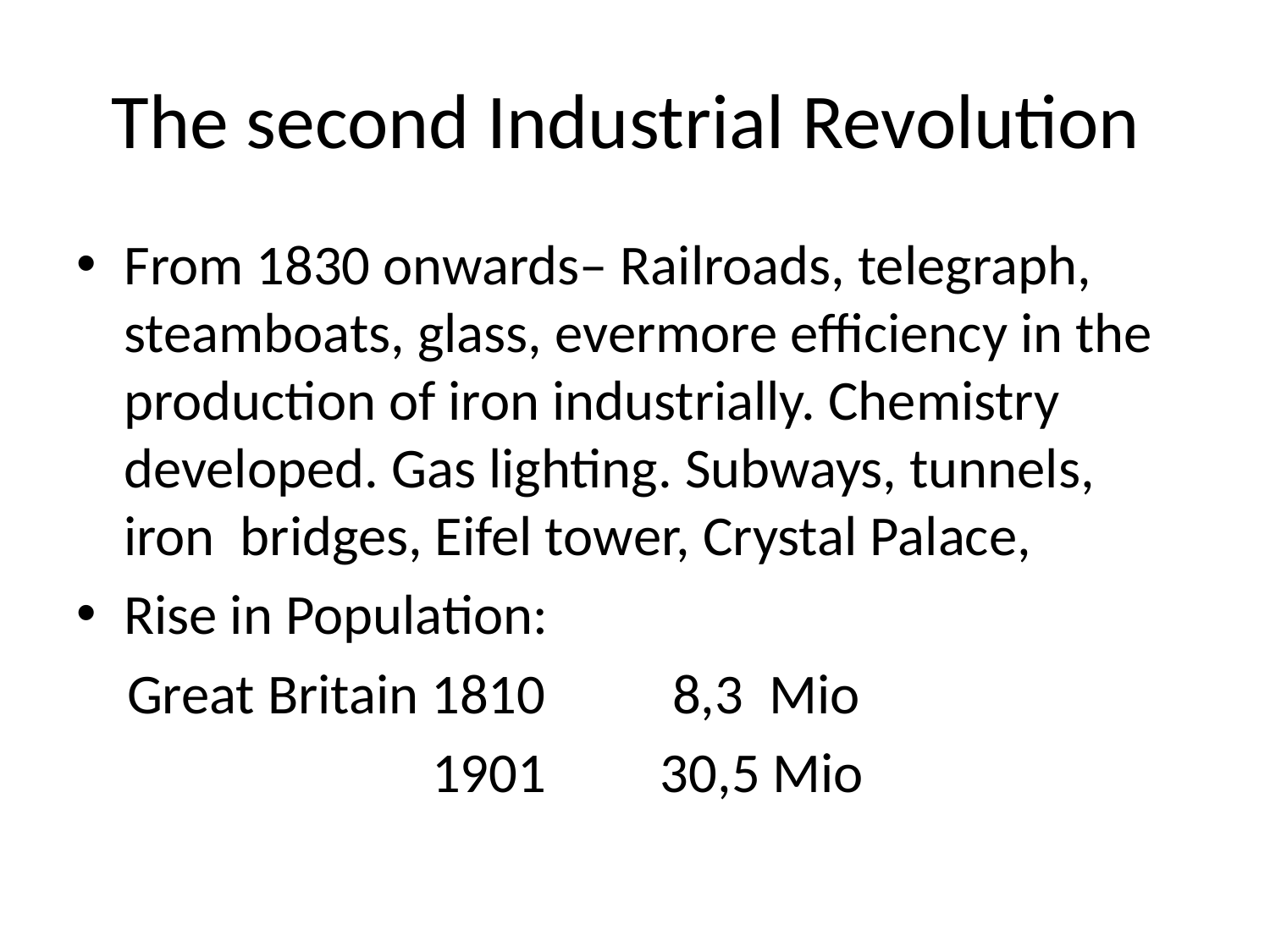

# The second Industrial Revolution
From 1830 onwards– Railroads, telegraph, steamboats, glass, evermore efficiency in the production of iron industrially. Chemistry developed. Gas lighting. Subways, tunnels, iron  bridges, Eifel tower, Crystal Palace,
Rise in Population:
    Great Britain 1810          8,3  Mio
                            1901         30,5 Mio